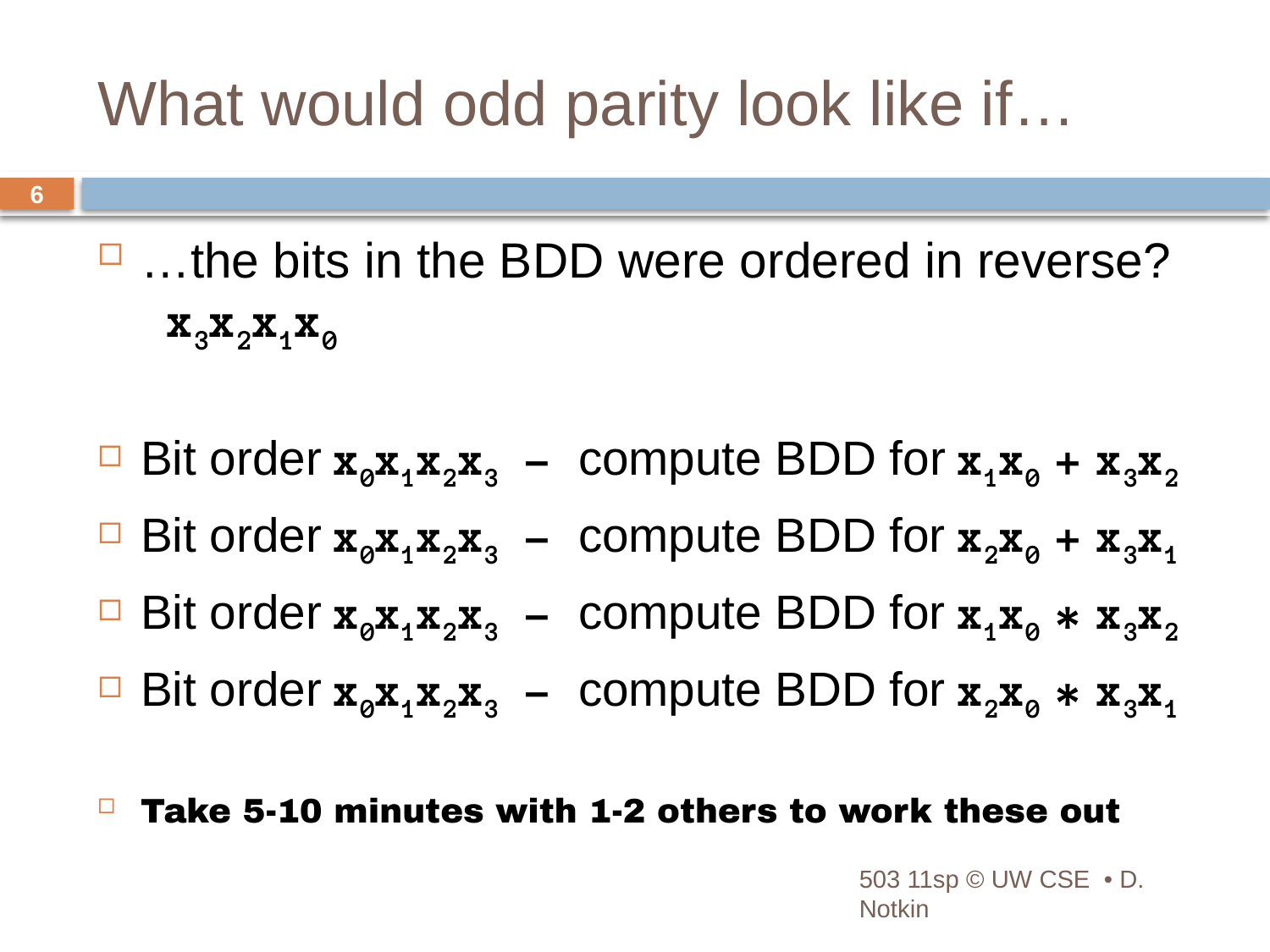

# What would odd parity look like if…
6
…the bits in the BDD were ordered in reverse?
 x3x2x1x0
Bit order x0x1x2x3 – compute BDD for x1x0 + x3x2
Bit order x0x1x2x3 – compute BDD for x2x0 + x3x1
Bit order x0x1x2x3 – compute BDD for x1x0 * x3x2
Bit order x0x1x2x3 – compute BDD for x2x0 * x3x1

Take 5-10 minutes with 1-2 others to work these out
503 11sp © UW CSE  • D. Notkin